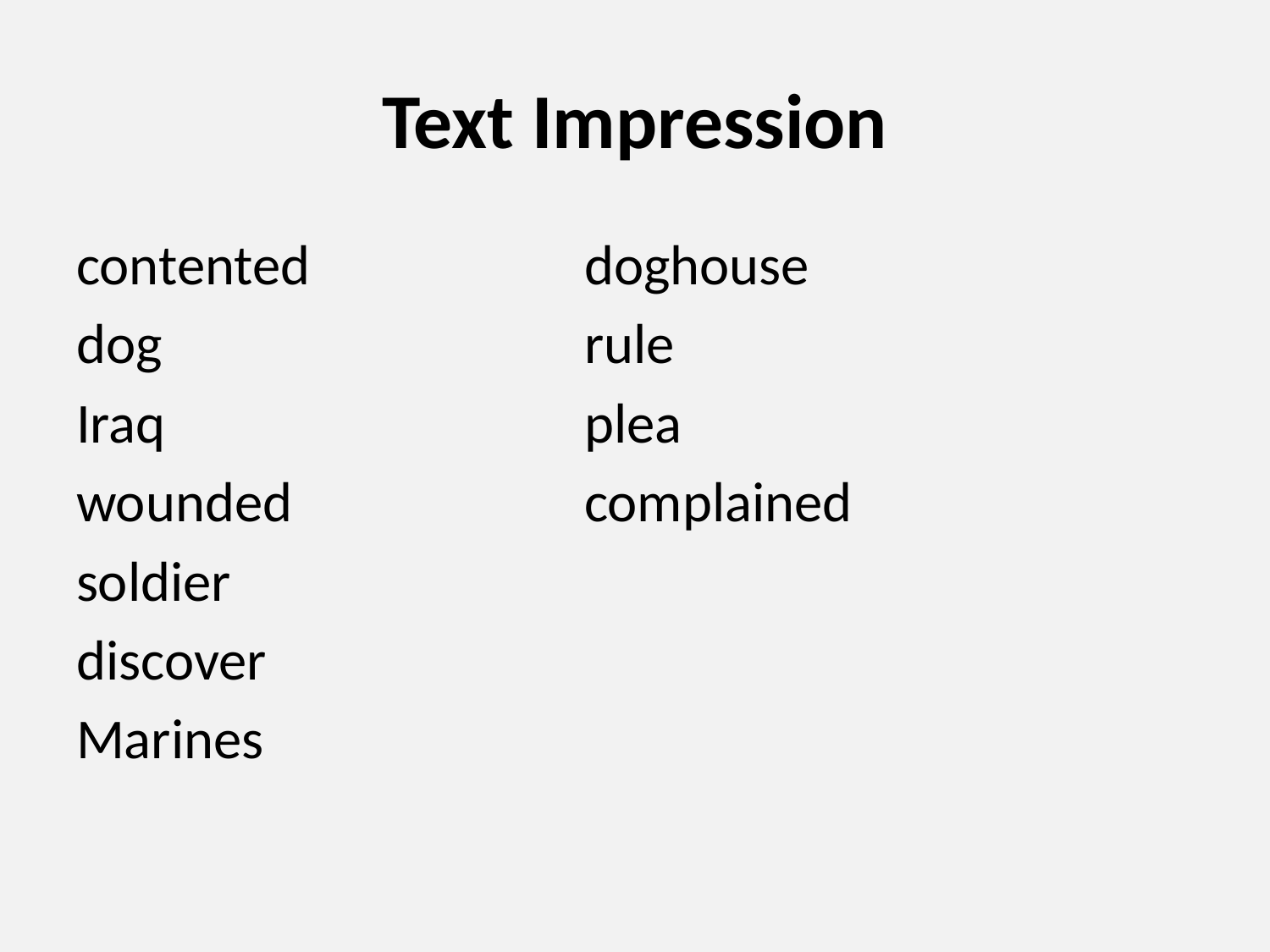

# Text Impression
contented			doghouse
dog				rule
Iraq				plea
wounded			complained
soldier
discover
Marines